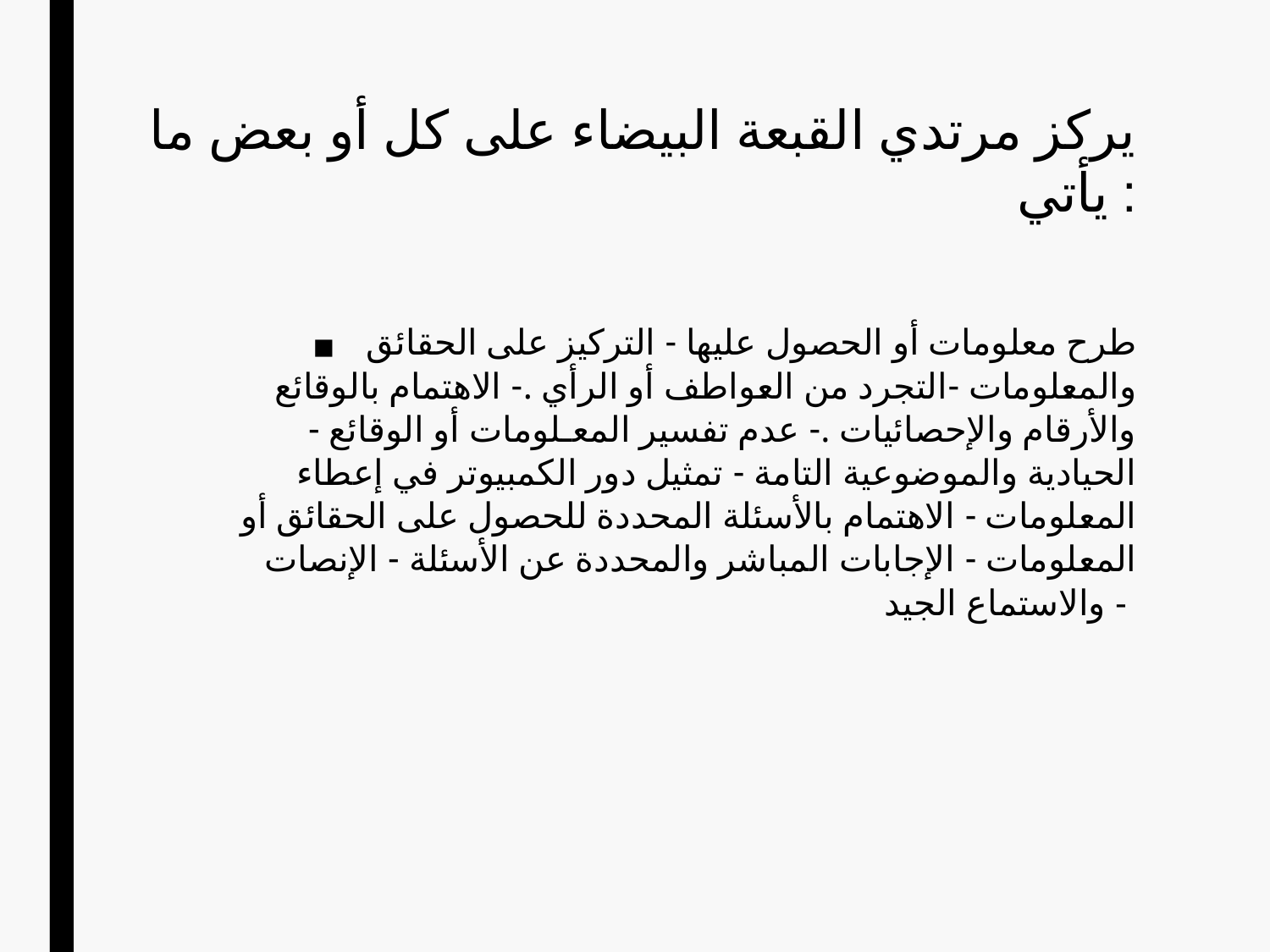

يركز مرتدي القبعة البيضاء على كل أو بعض ما يأتي :
طرح معلومات أو الحصول عليها - التركيز على الحقائق والمعلومات -التجرد من العواطف أو الرأي .- الاهتمام بالوقائع والأرقام والإحصائيات .- عدم تفسير المعـلومات أو الوقائع - الحيادية والموضوعية التامة - تمثيل دور الكمبيوتر في إعطاء المعلومات - الاهتمام بالأسئلة المحددة للحصول على الحقائق أو المعلومات - الإجابات المباشر والمحددة عن الأسئلة - الإنصات والاستماع الجيد -